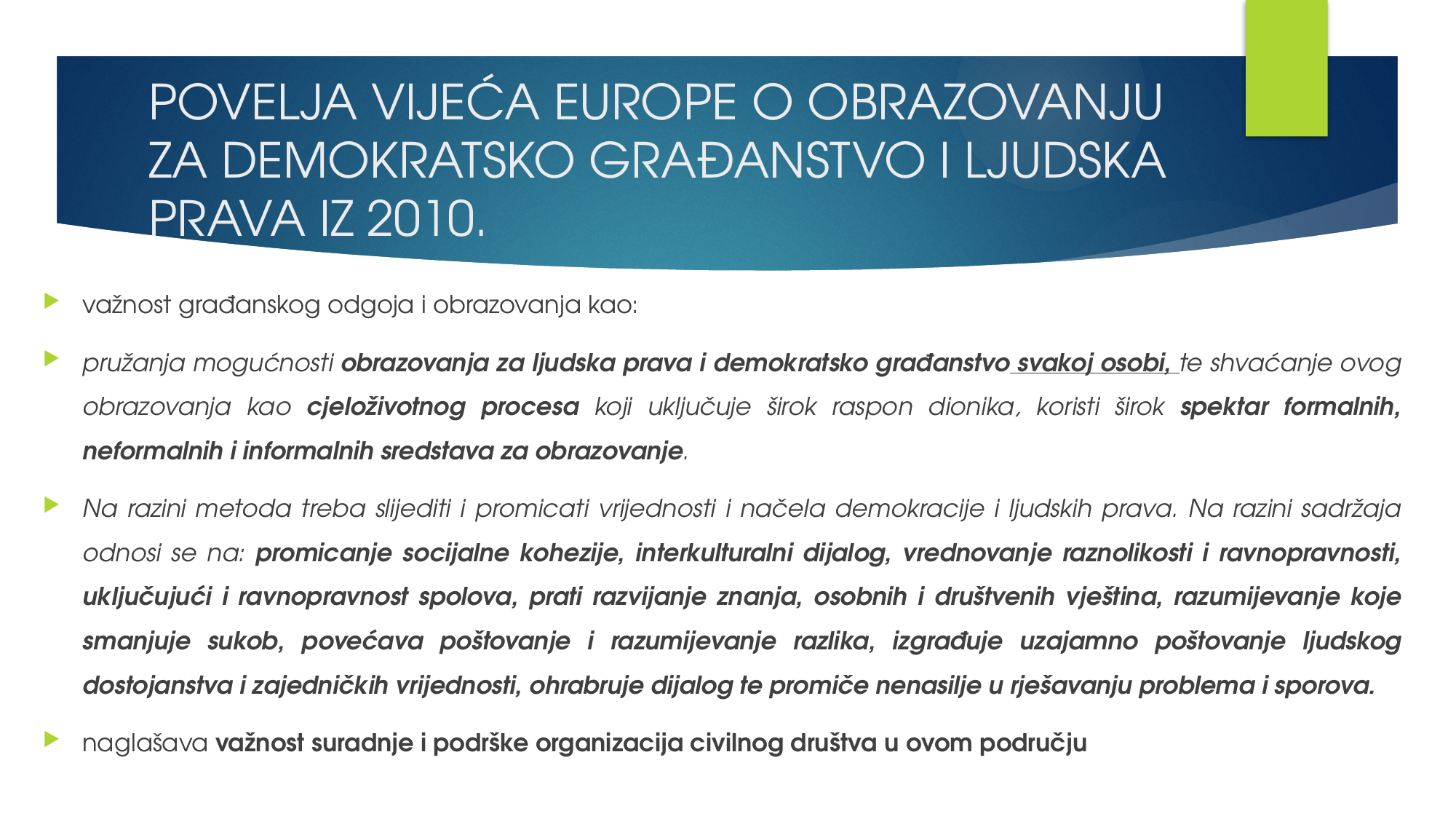

# POVELJA VIJEĆA EUROPE O OBRAZOVANJU ZA DEMOKRATSKO GRAĐANSTVO I LJUDSKA PRAVA IZ 2010.
važnost građanskog odgoja i obrazovanja kao:
pružanja mogućnosti obrazovanja za ljudska prava i demokratsko građanstvo svakoj osobi, te shvaćanje ovog obrazovanja kao cjeloživotnog procesa koji uključuje širok raspon dionika, koristi širok spektar formalnih, neformalnih i informalnih sredstava za obrazovanje.
Na razini metoda treba slijediti i promicati vrijednosti i načela demokracije i ljudskih prava. Na razini sadržaja odnosi se na: promicanje socijalne kohezije, interkulturalni dijalog, vrednovanje raznolikosti i ravnopravnosti, uključujući i ravnopravnost spolova, prati razvijanje znanja, osobnih i društvenih vještina, razumijevanje koje smanjuje sukob, povećava poštovanje i razumijevanje razlika, izgrađuje uzajamno poštovanje ljudskog dostojanstva i zajedničkih vrijednosti, ohrabruje dijalog te promiče nenasilje u rješavanju problema i sporova.
naglašava važnost suradnje i podrške organizacija civilnog društva u ovom području